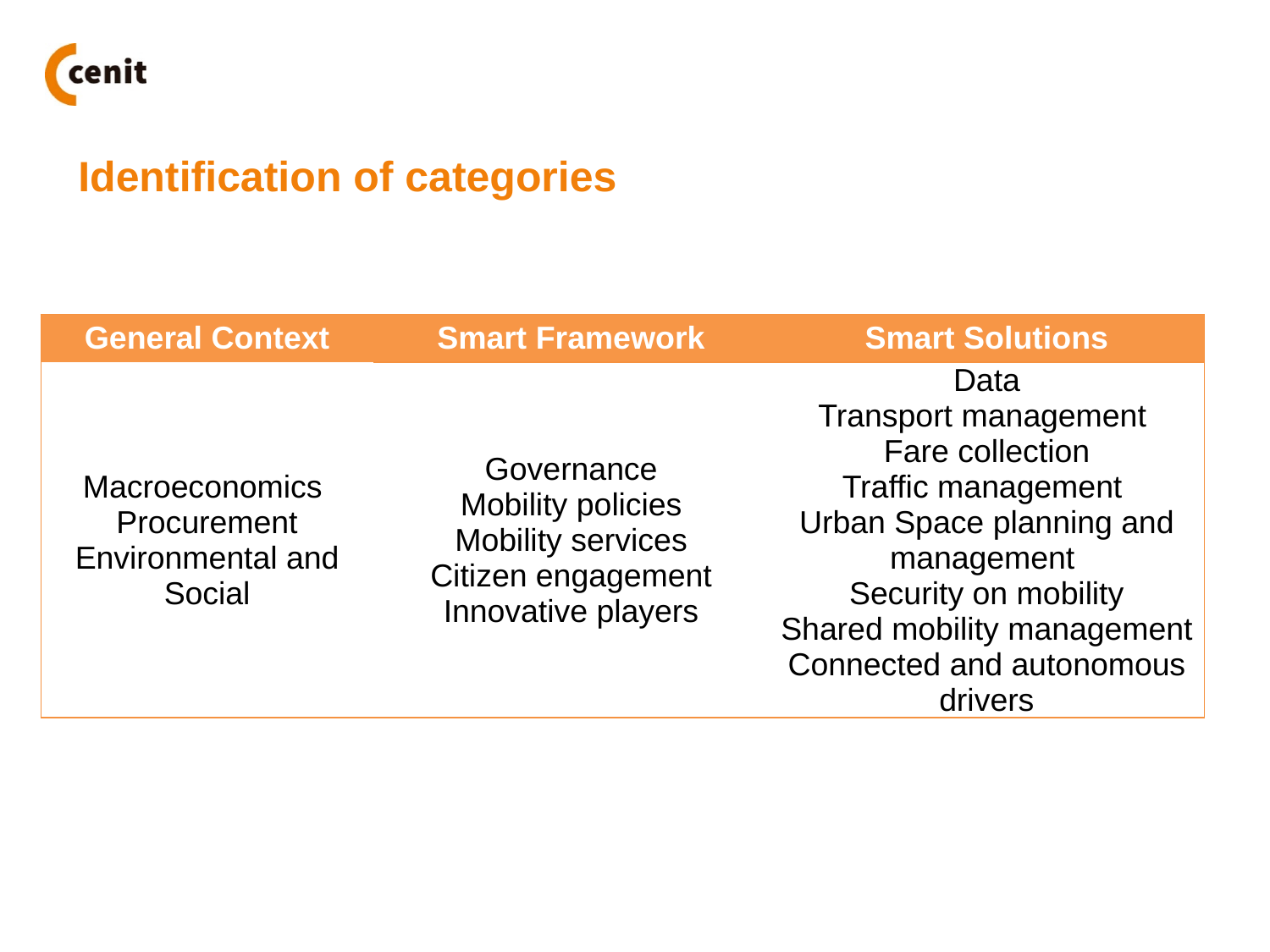

# Identification of categories
| General Context | Smart Framework | Smart Solutions |
| --- | --- | --- |
| Macroeconomics Procurement Environmental and Social | Governance Mobility policies Mobility services Citizen engagement Innovative players | Data Transport management Fare collection Traffic management Urban Space planning and management Security on mobility Shared mobility management Connected and autonomous drivers |